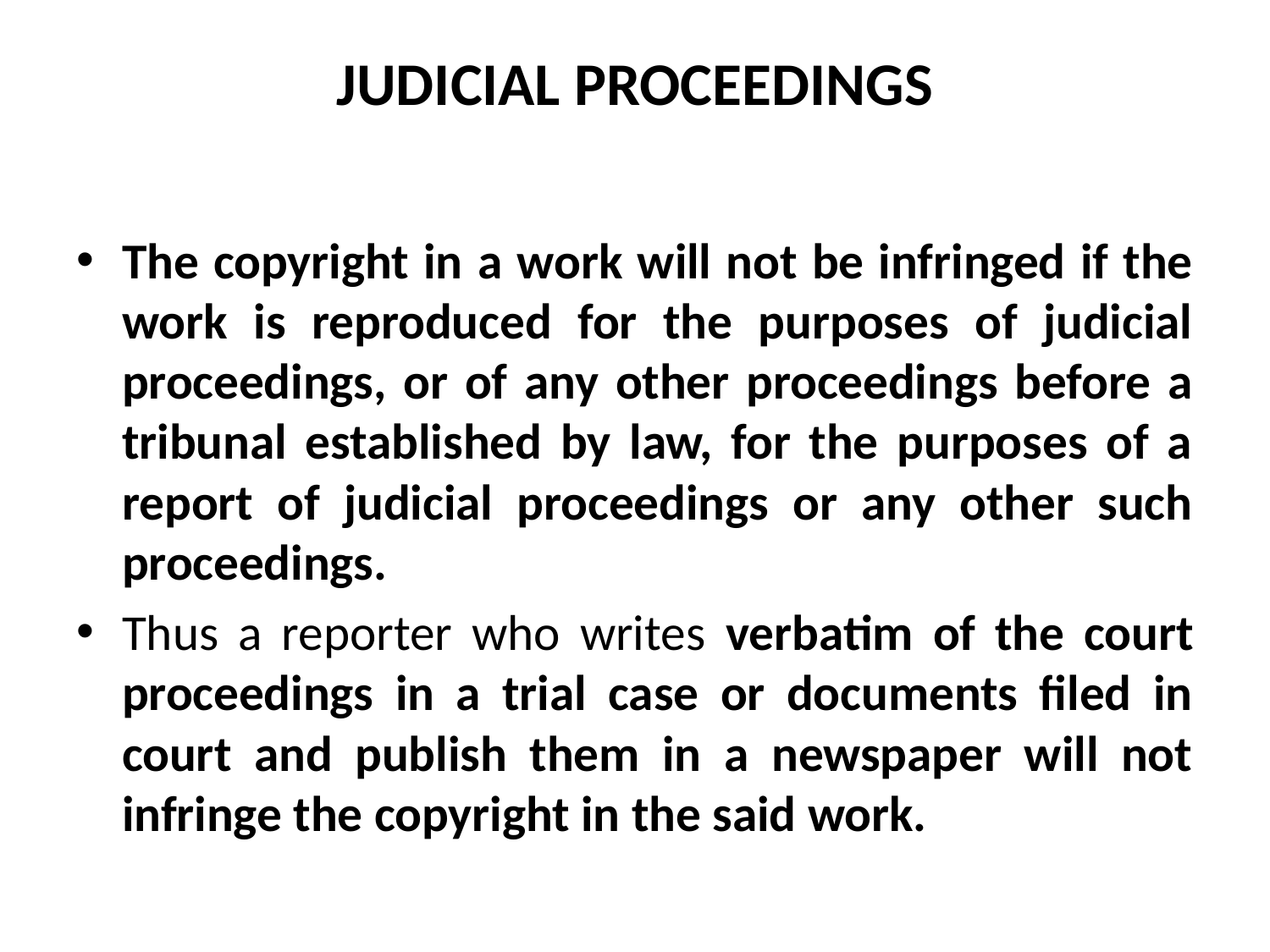

# JUDICIAL PROCEEDINGS
The copyright in a work will not be infringed if the work is reproduced for the purposes of judicial proceedings, or of any other proceedings before a tribunal established by law, for the purposes of a report of judicial proceedings or any other such proceedings.
Thus a reporter who writes verbatim of the court proceedings in a trial case or documents filed in court and publish them in a newspaper will not infringe the copyright in the said work.